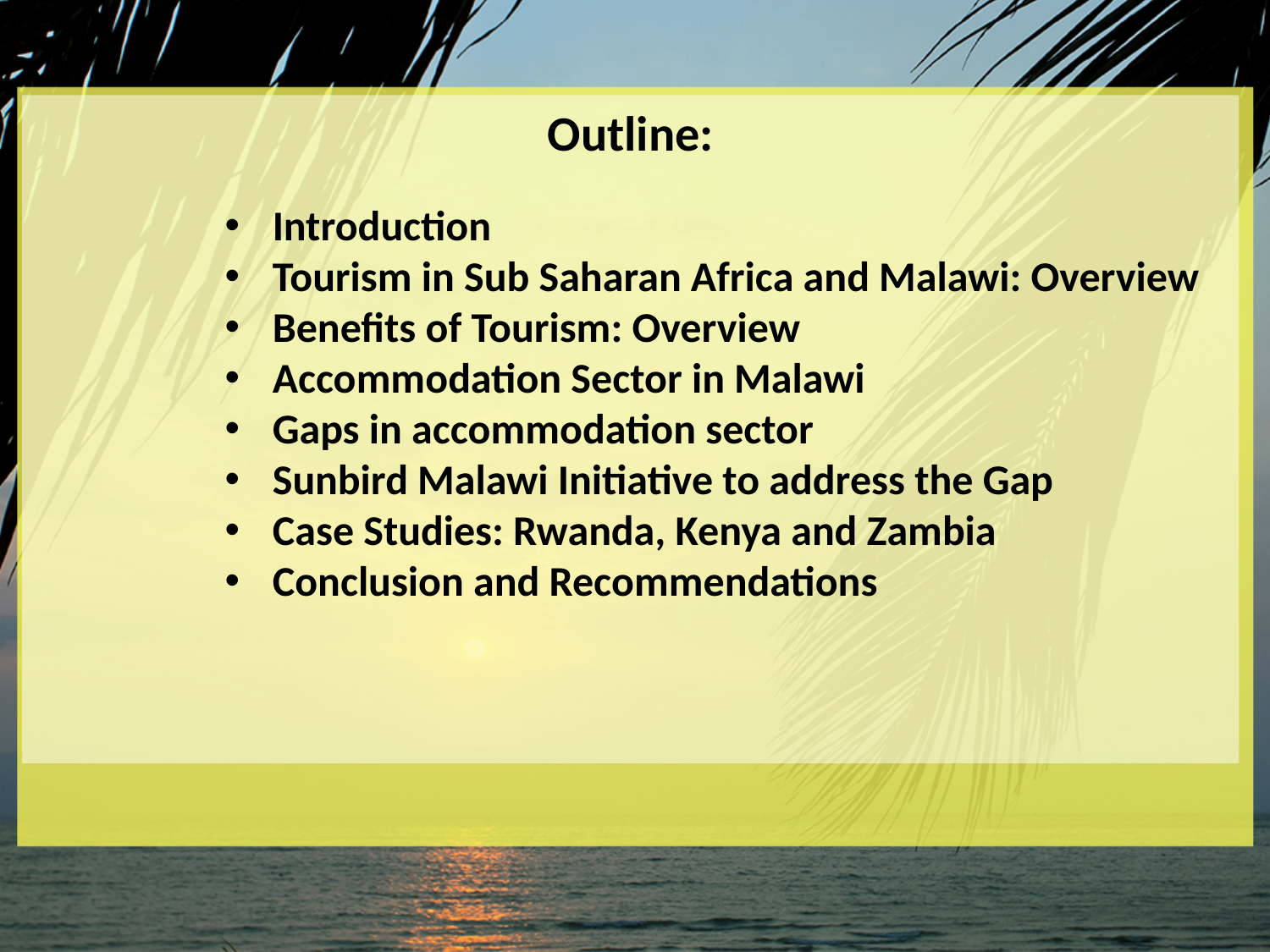

Outline:

Introduction
Tourism in Sub Saharan Africa and Malawi: Overview
Benefits of Tourism: Overview
Accommodation Sector in Malawi
Gaps in accommodation sector
Sunbird Malawi Initiative to address the Gap
Case Studies: Rwanda, Kenya and Zambia
Conclusion and Recommendations